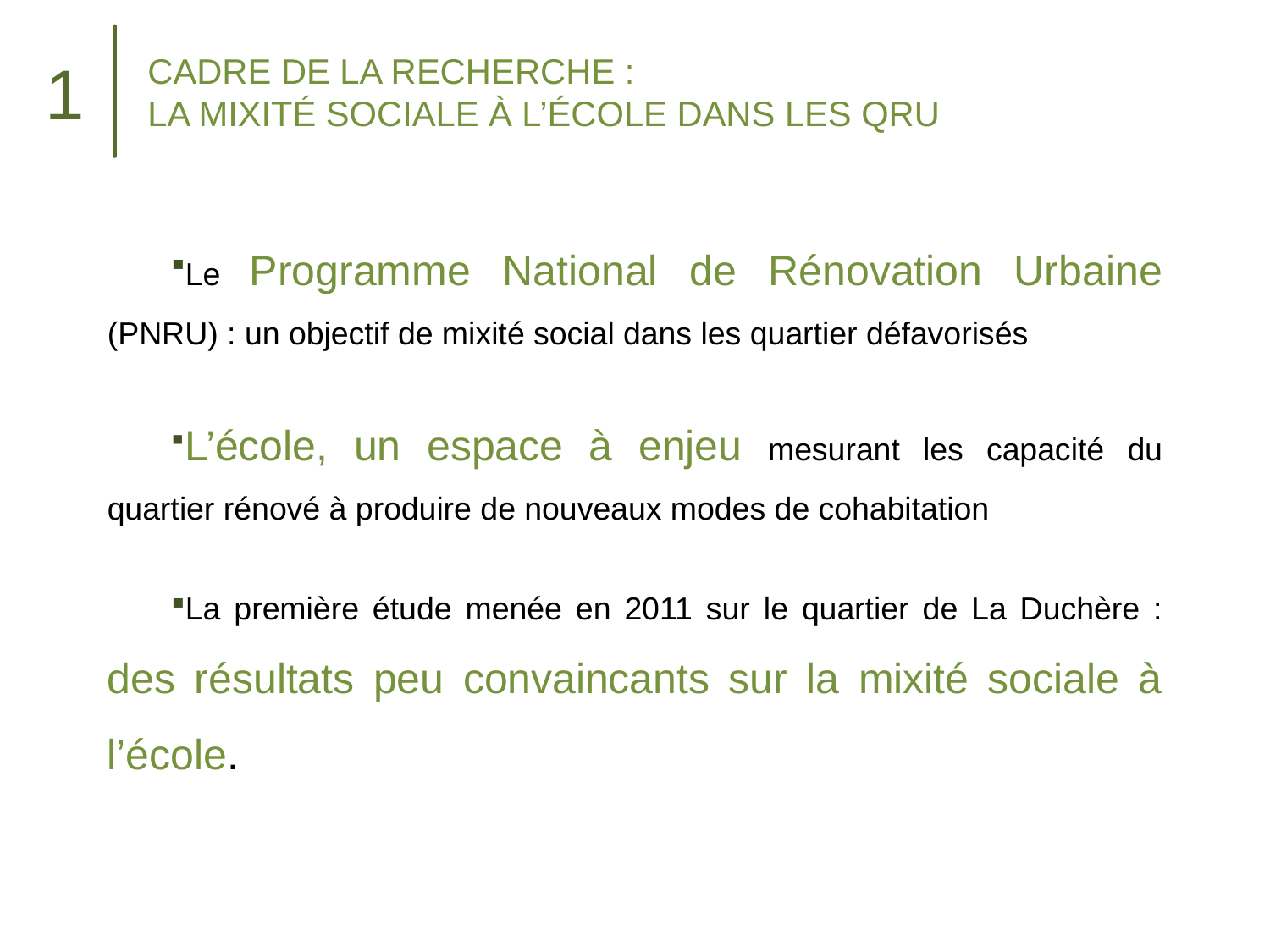

Cadre de la recherche :
la mixité sociale à l’école dans les QRU
1
Le Programme National de Rénovation Urbaine (PNRU) : un objectif de mixité social dans les quartier défavorisés
L’école, un espace à enjeu mesurant les capacité du quartier rénové à produire de nouveaux modes de cohabitation
La première étude menée en 2011 sur le quartier de La Duchère : des résultats peu convaincants sur la mixité sociale à l’école.

3